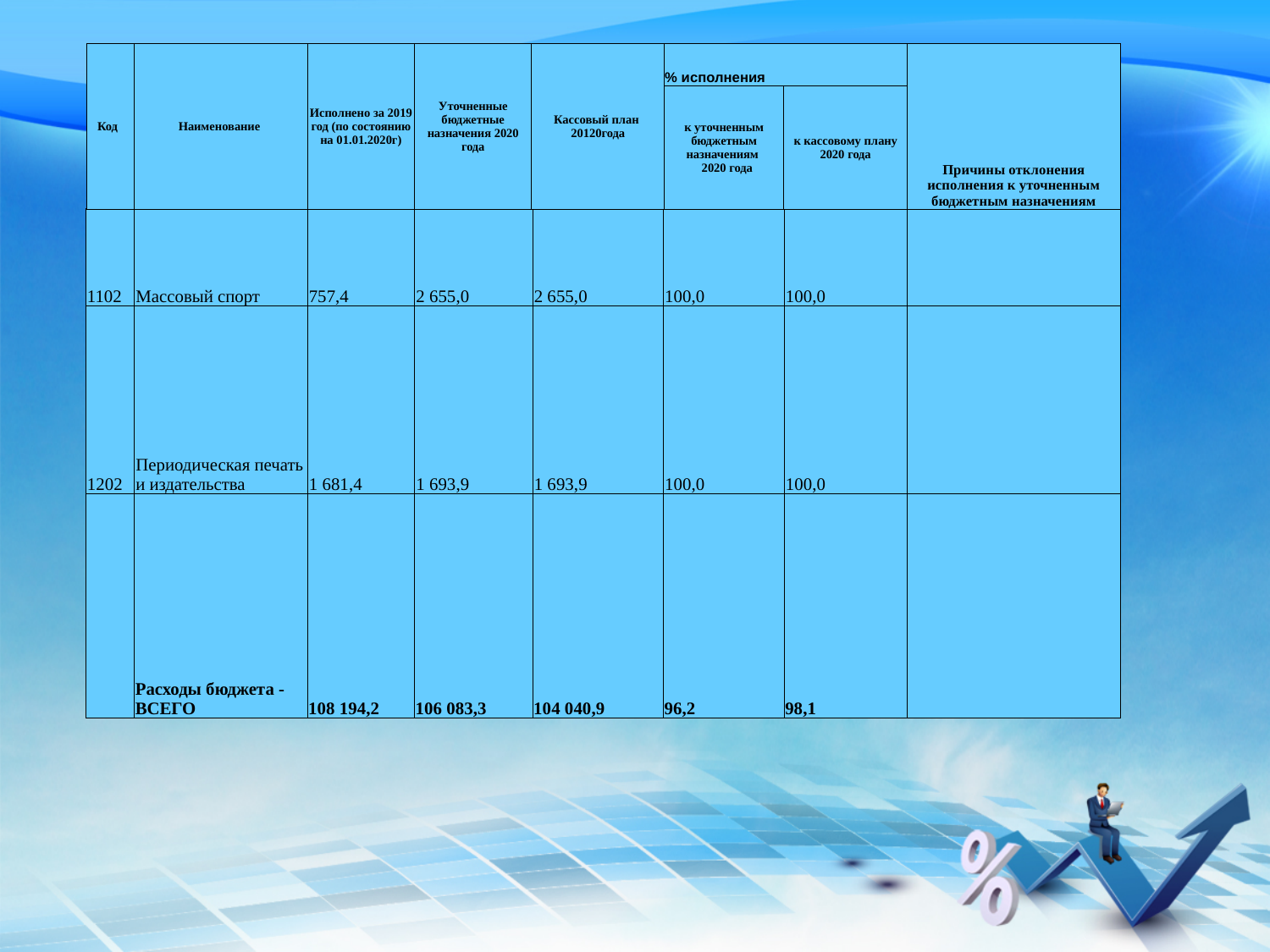

| Код | Наименование | Исполнено за 2019 год (по состоянию на 01.01.2020г) | Уточненные бюджетные назначения 2020 года | Кассовый план 20120года | % исполнения |  | Причины отклонения исполнения к уточненным бюджетным назначениям |
| --- | --- | --- | --- | --- | --- | --- | --- |
|  |  |  |  |  | к уточненным бюджетным назначениям 2020 года | к кассовому плану 2020 года |  |
| 1102 | Массовый спорт | 757,4 | 2 655,0 | 2 655,0 | 100,0 | 100,0 |  |
| --- | --- | --- | --- | --- | --- | --- | --- |
| 1202 | Периодическая печать и издательства | 1 681,4 | 1 693,9 | 1 693,9 | 100,0 | 100,0 |  |
|  | Расходы бюджета - ВСЕГО | 108 194,2 | 106 083,3 | 104 040,9 | 96,2 | 98,1 |  |